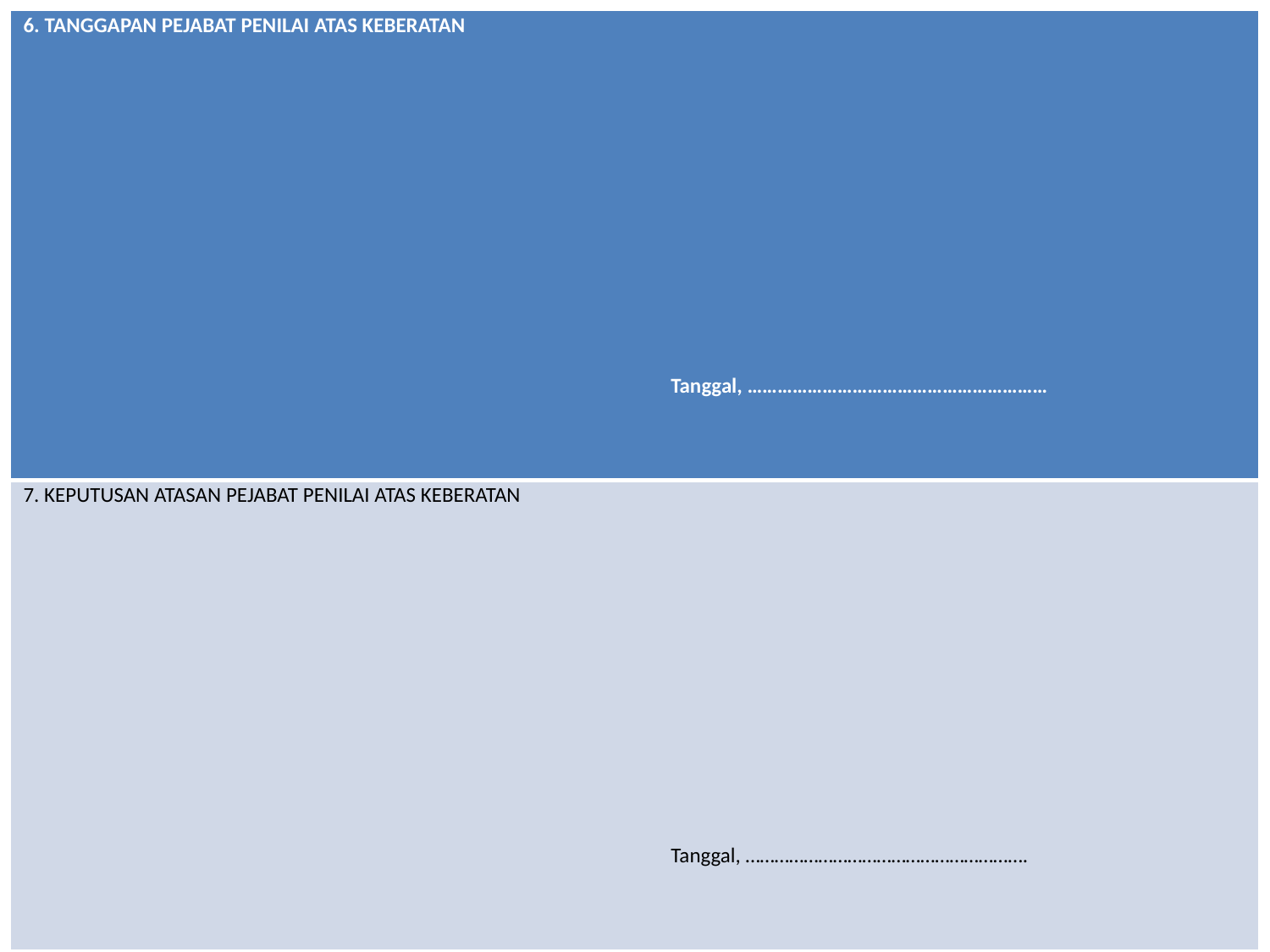

| 6. TANGGAPAN PEJABAT PENILAI ATAS KEBERATAN Tanggal, …………………………………………………… |  |  |  |
| --- | --- | --- | --- |
| 7. KEPUTUSAN ATASAN PEJABAT PENILAI ATAS KEBERATAN Tanggal, …………………………………………………. |  |  |  |